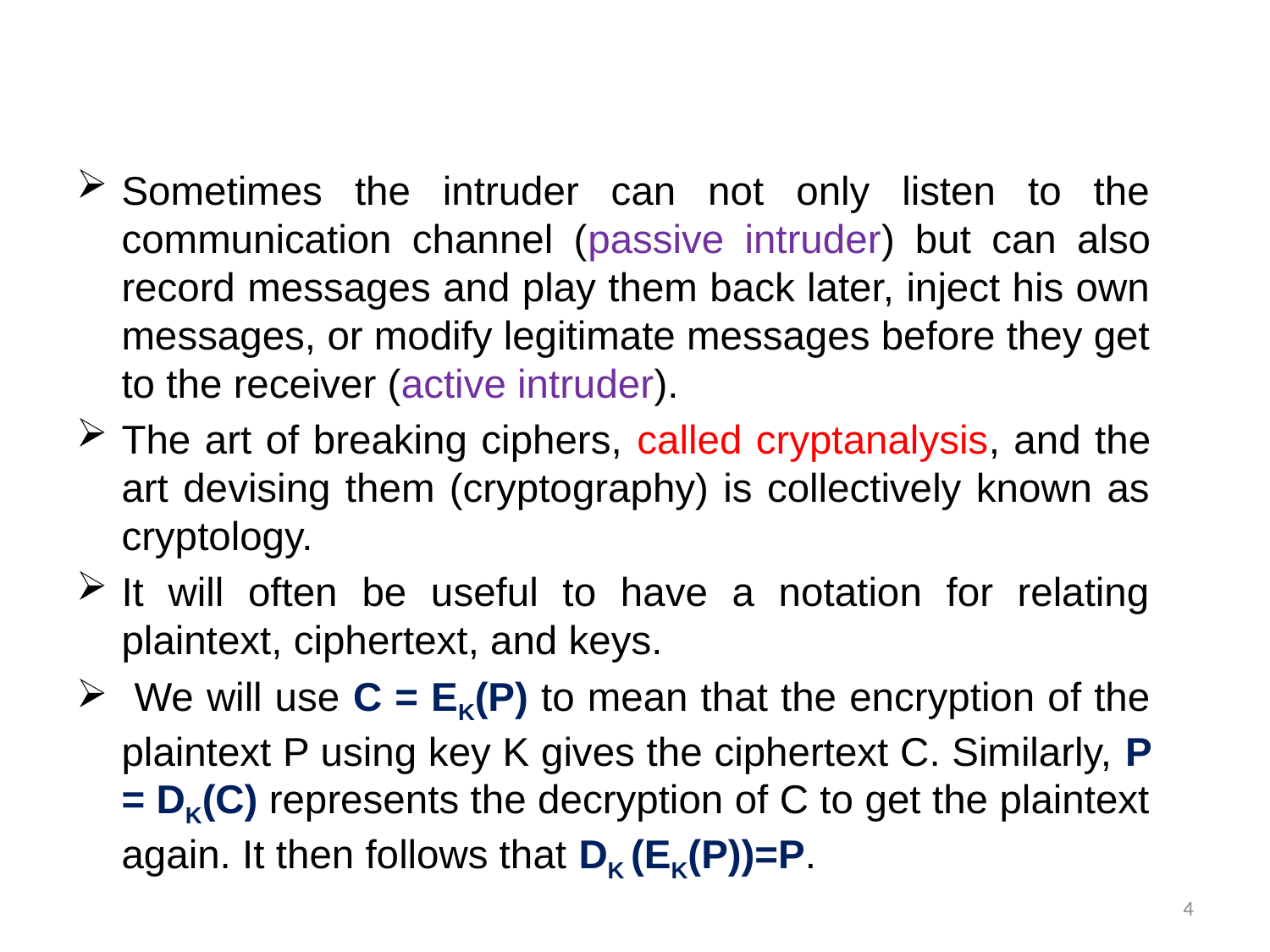

#
Sometimes the intruder can not only listen to the communication channel (passive intruder) but can also record messages and play them back later, inject his own messages, or modify legitimate messages before they get to the receiver (active intruder).
The art of breaking ciphers, called cryptanalysis, and the art devising them (cryptography) is collectively known as cryptology.
It will often be useful to have a notation for relating plaintext, ciphertext, and keys.
 We will use C = EK(P) to mean that the encryption of the plaintext P using key K gives the ciphertext C. Similarly, P = DK(C) represents the decryption of C to get the plaintext again. It then follows that DK (EK(P))=P.

4